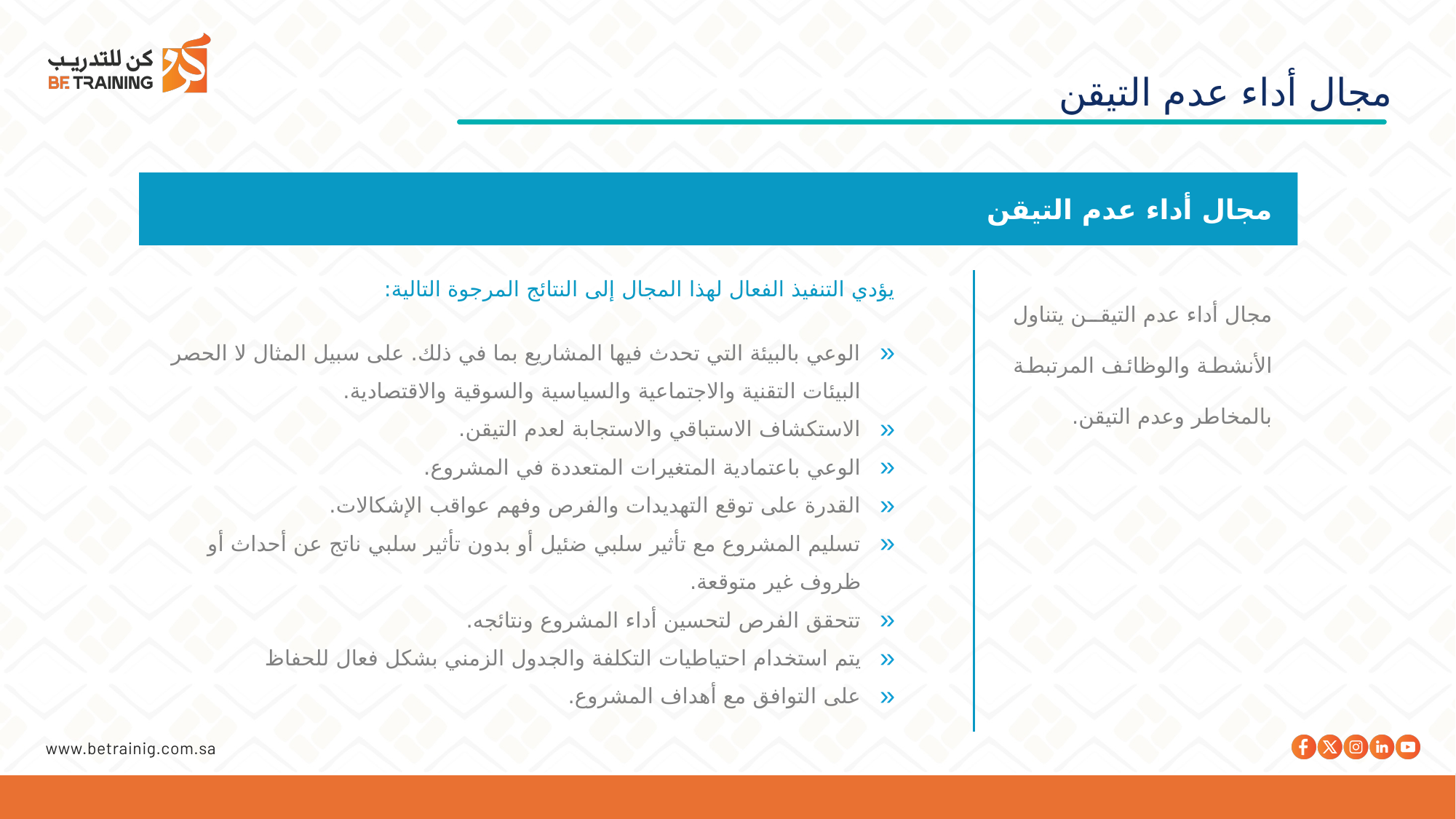

مجال أداء عدم التيقن

مجال أداء عدم التيقن
مجال أداء عدم التيقن يتناول الأنشطة والوظائف المرتبطة بالمخاطر وعدم التيقن.
يؤدي التنفيذ الفعال لهذا المجال إلى النتائج المرجوة التالية:

الوعي بالبيئة التي تحدث فيها المشاريع بما في ذلك. على سبيل المثال لا الحصر البيئات التقنية والاجتماعية والسياسية والسوقية والاقتصادية.
الاستكشاف الاستباقي والاستجابة لعدم التيقن.
الوعي باعتمادية المتغيرات المتعددة في المشروع.
القدرة على توقع التهديدات والفرص وفهم عواقب الإشكالات.
تسليم المشروع مع تأثير سلبي ضئيل أو بدون تأثير سلبي ناتج عن أحداث أو ظروف غير متوقعة.
تتحقق الفرص لتحسين أداء المشروع ونتائجه.
يتم استخدام احتياطيات التكلفة والجدول الزمني بشكل فعال للحفاظ
على التوافق مع أهداف المشروع.